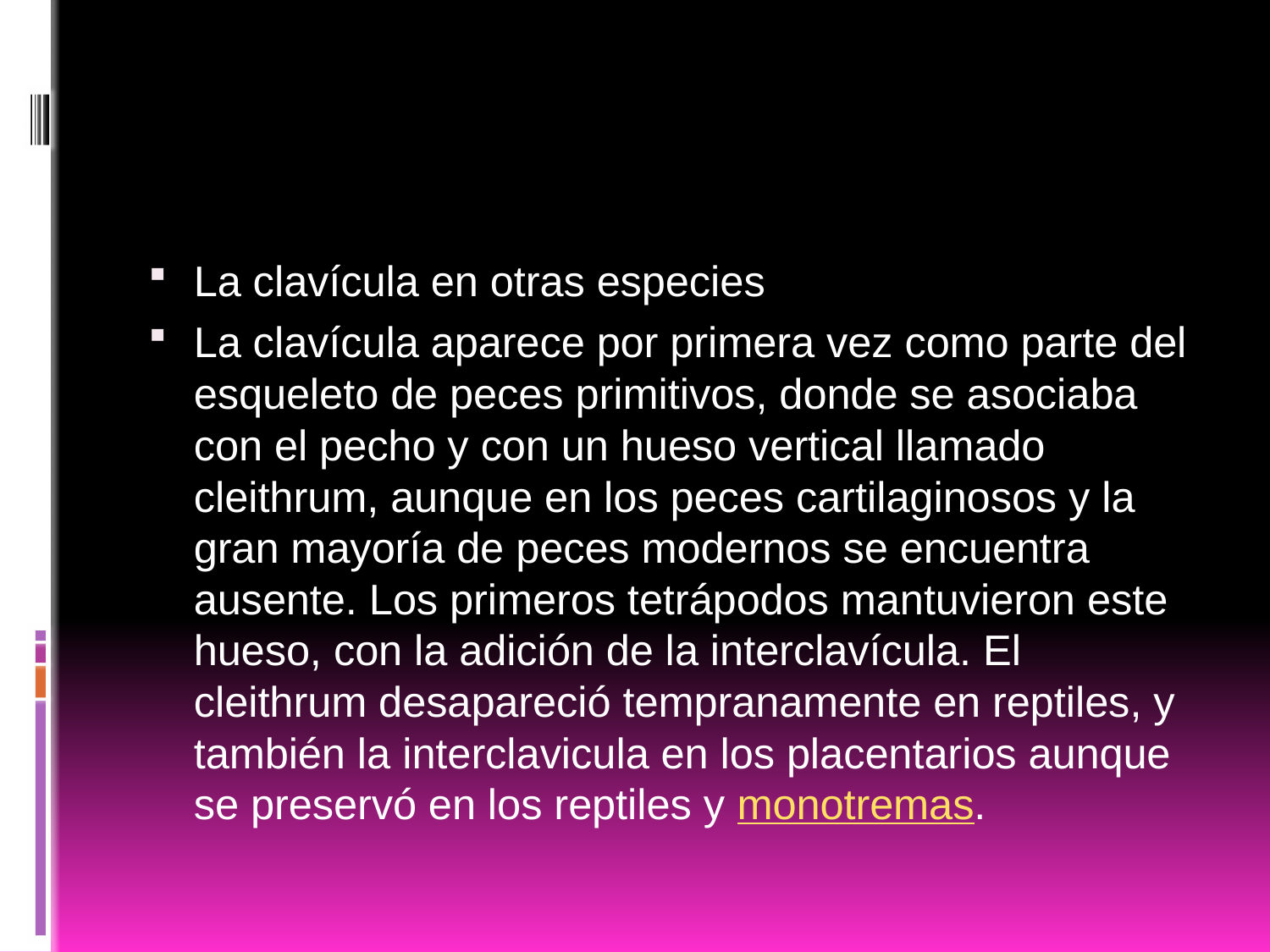

#
La clavícula en otras especies
La clavícula aparece por primera vez como parte del esqueleto de peces primitivos, donde se asociaba con el pecho y con un hueso vertical llamado cleithrum, aunque en los peces cartilaginosos y la gran mayoría de peces modernos se encuentra ausente. Los primeros tetrápodos mantuvieron este hueso, con la adición de la interclavícula. El cleithrum desapareció tempranamente en reptiles, y también la interclavicula en los placentarios aunque se preservó en los reptiles y monotremas.